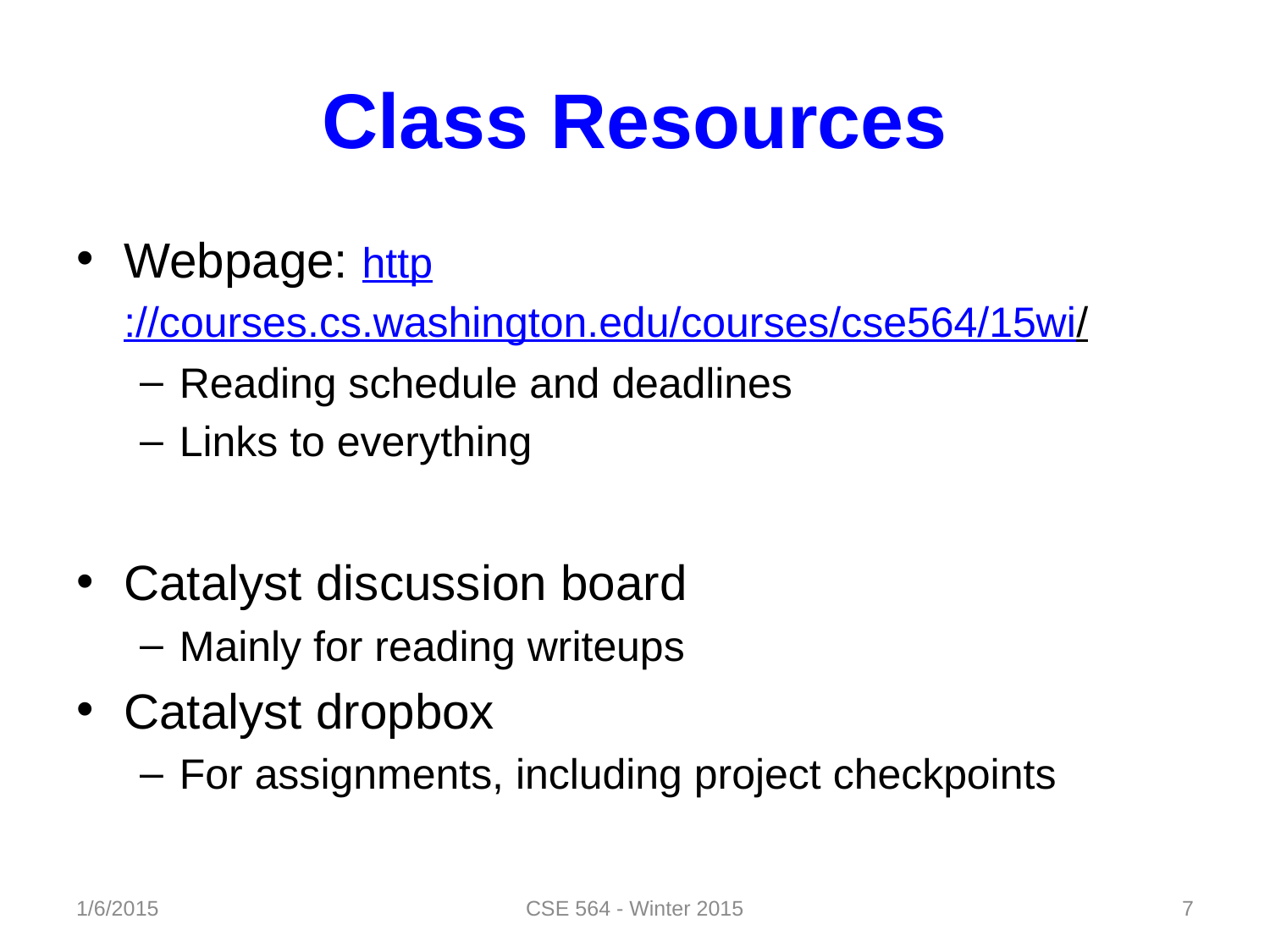

# Class Resources
Webpage: http://courses.cs.washington.edu/courses/cse564/15wi/
Reading schedule and deadlines
Links to everything

Catalyst discussion board
Mainly for reading writeups
Catalyst dropbox
For assignments, including project checkpoints
1/6/2015
CSE 564 - Winter 2015
7